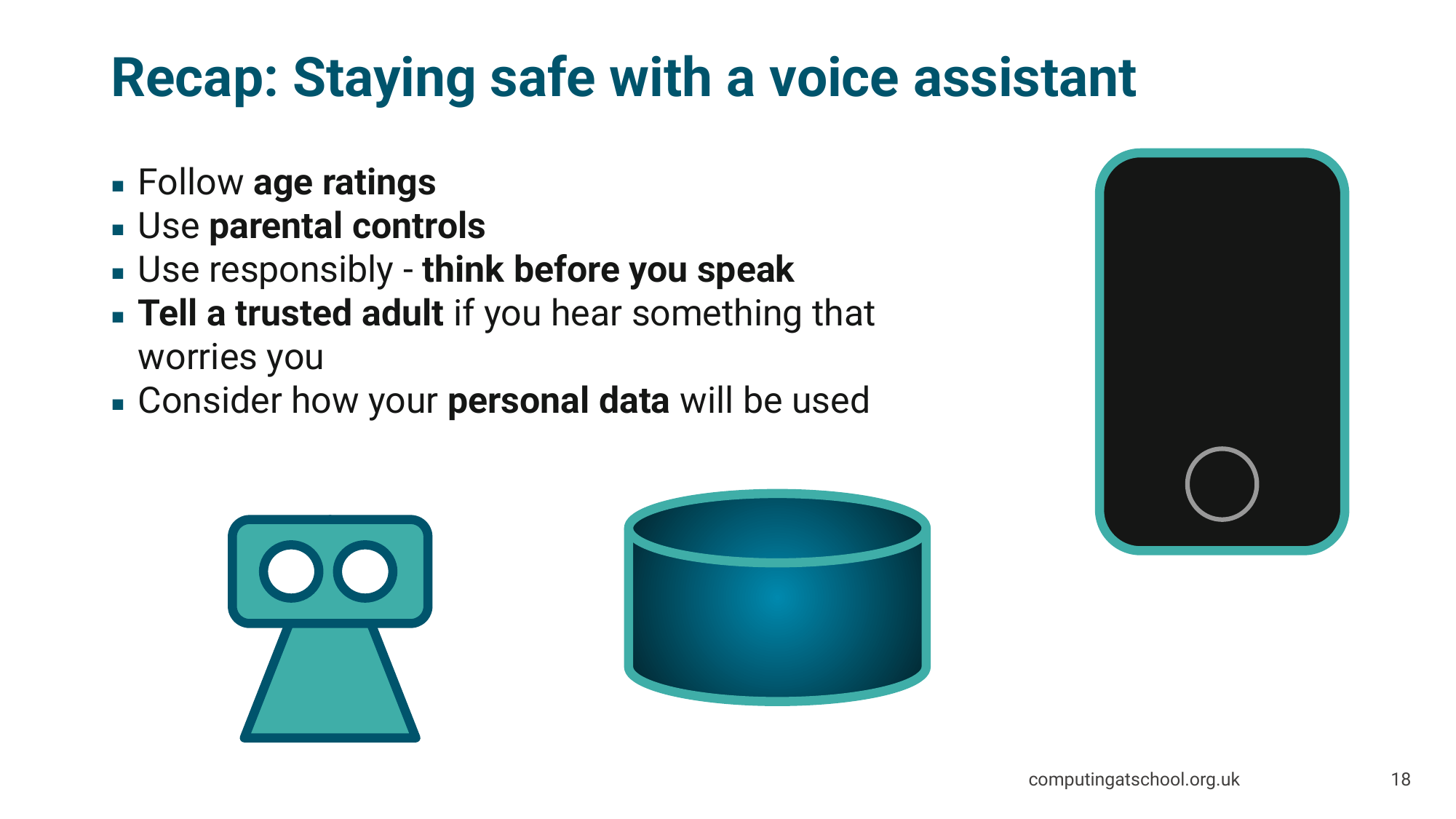

# Recap: Staying safe with a voice assistant

Follow age ratings
Use parental controls
Use responsibly - think before you speak
Tell a trusted adult if you hear something that worries you
Consider how your personal data will be used

computingatschool.org.uk
18